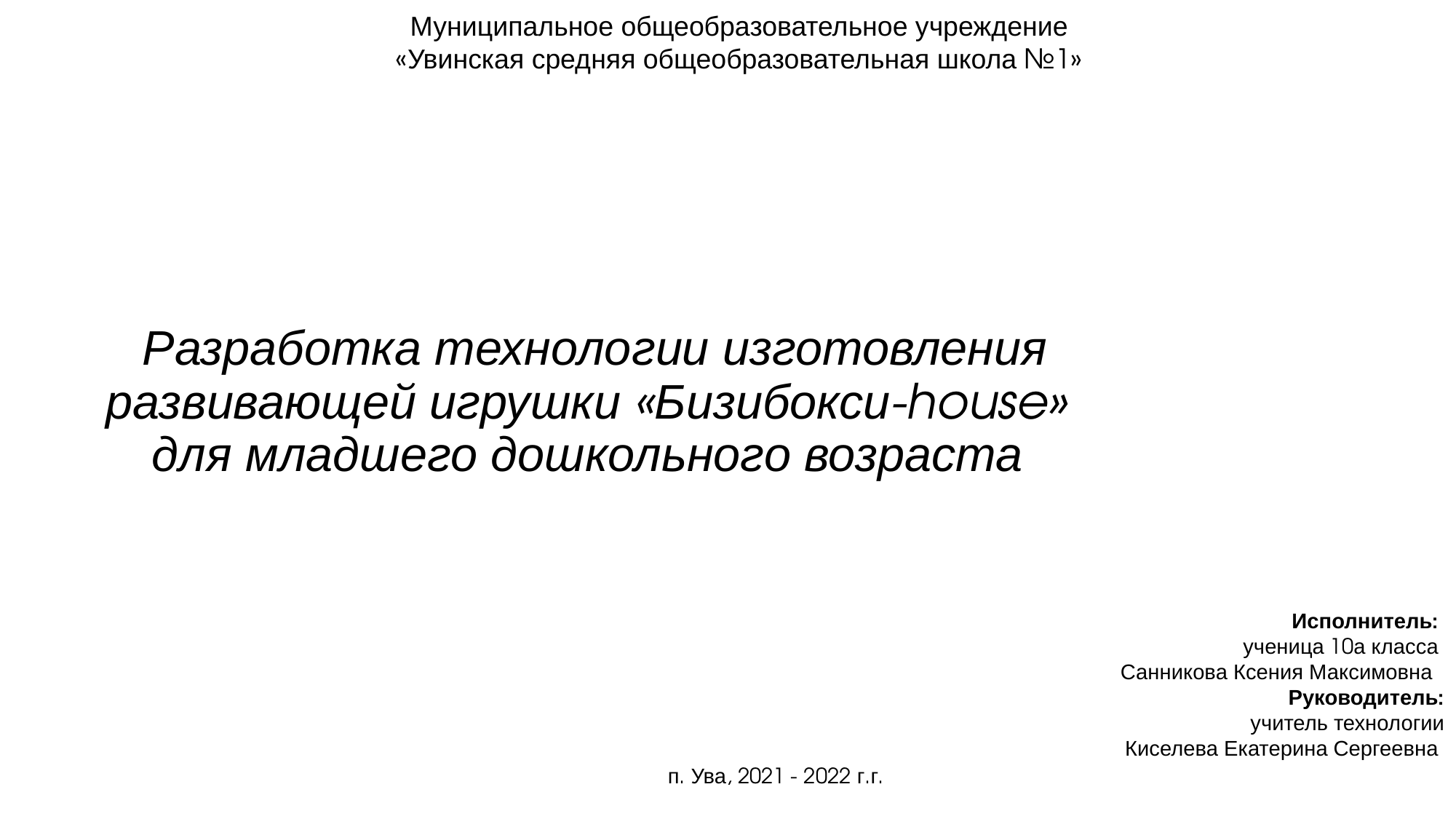

Муниципальное общеобразовательное учреждение
«Увинская средняя общеобразовательная школа №1»

# Разработка технологии изготовления
развивающей игрушки «Бизибокси-house»
для младшего дошкольного возраста

Исполнитель:
ученица 10а класса
 Санникова Ксения Максимовна
   Руководитель:
учитель технологии
                                                 Киселева Екатерина Сергеевна

п. Ува, 2021 - 2022 г.г.